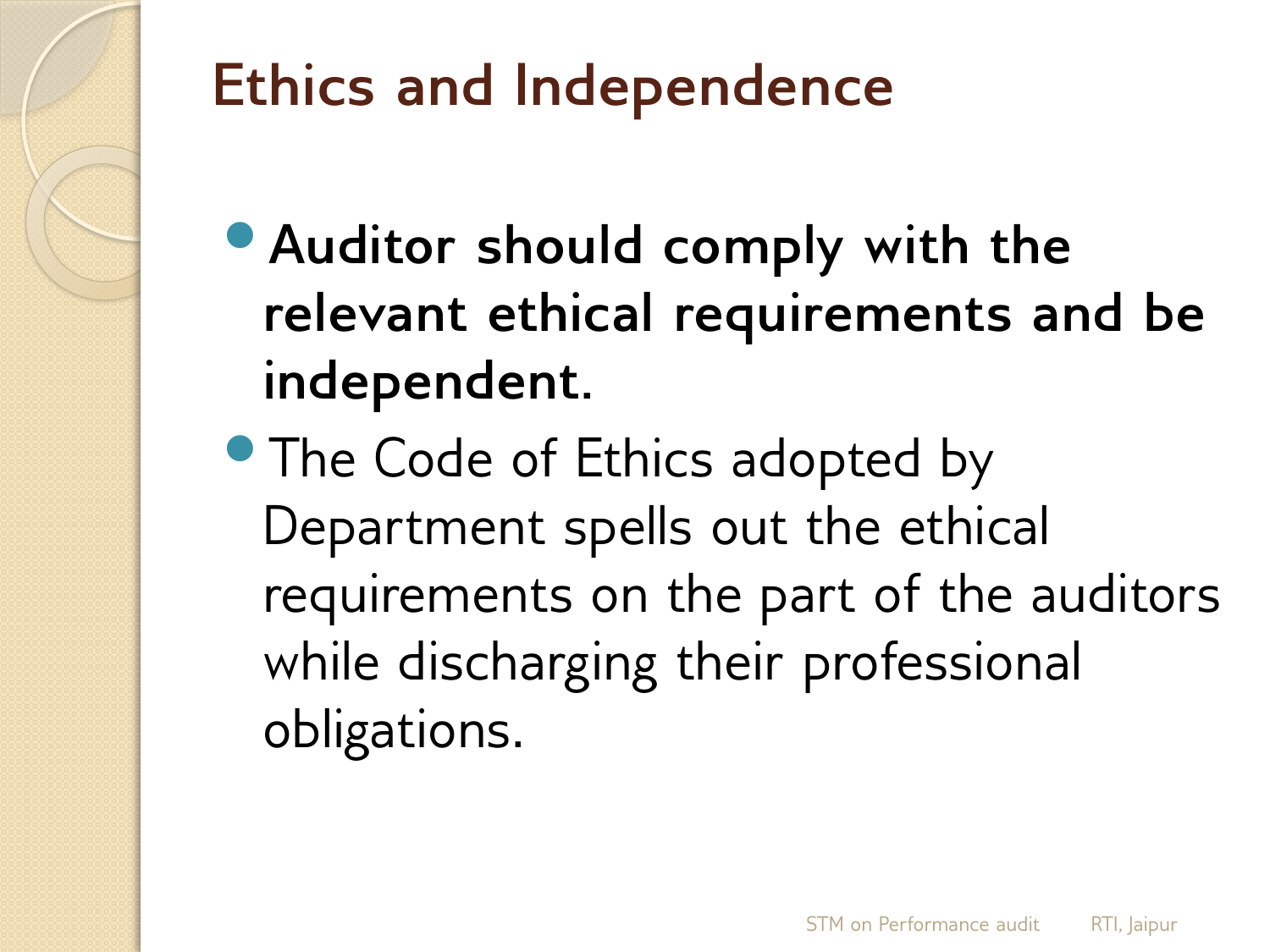

# Ethics and Independence
Auditor should comply with the relevant ethical requirements and be independent.
The Code of Ethics adopted by Department spells out the ethical requirements on the part of the auditors while discharging their professional obligations.
STM on Performance audit        RTI, Jaipur